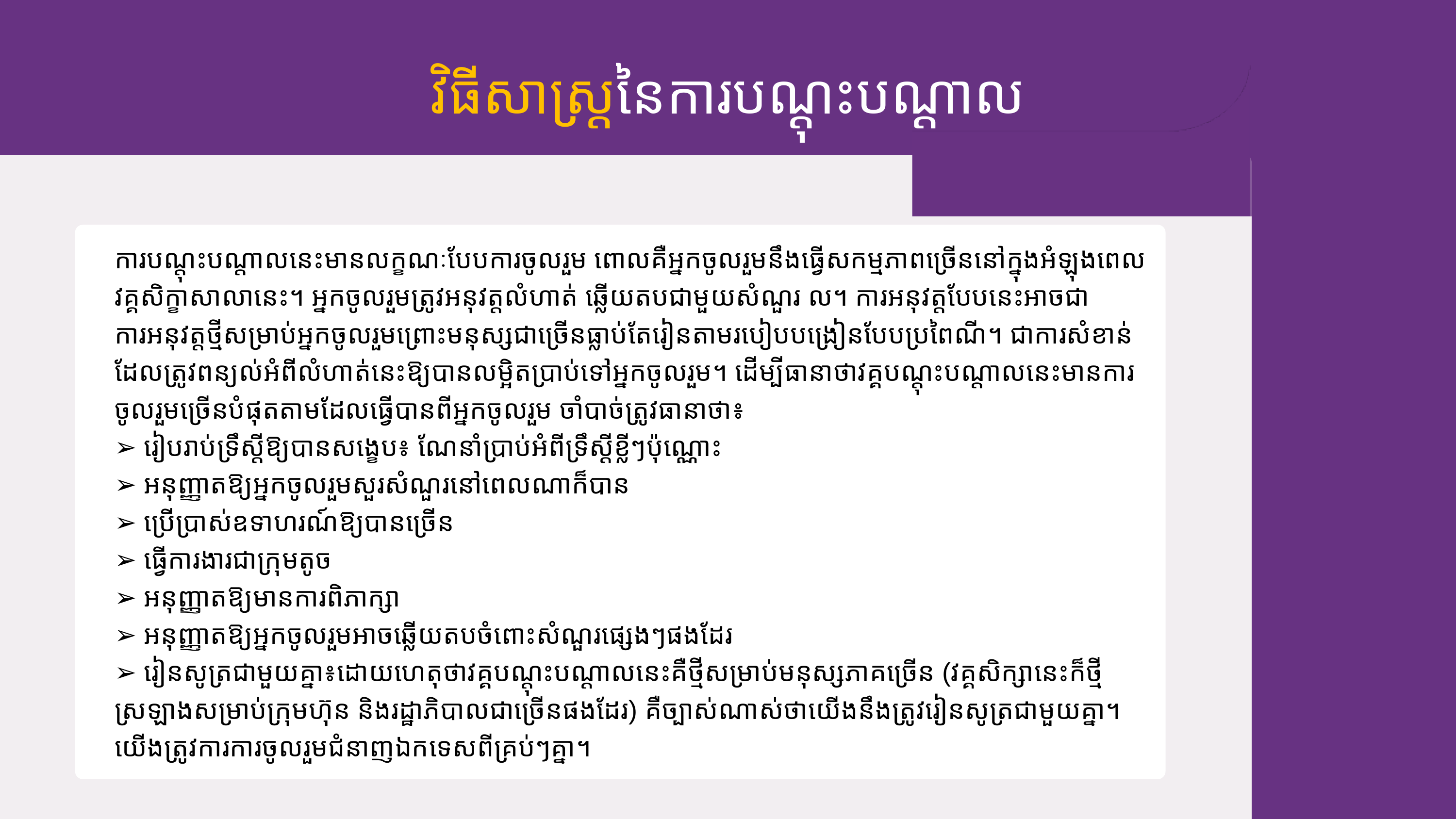

វិធីសាស្ត្រ​នៃការបណ្ដុះបណ្ដាល

ការបណ្ដុះបណ្ដាលនេះមានលក្ខណៈបែបការចូលរួម ​ពោលគឺ​អ្នកចូលរួម​នឹង​ធ្វើសកម្មភាព​ច្រើននៅក្នុង​អំឡុងពេលវគ្គសិក្ខាសាលានេះ។ ​អ្នកចូលរួម​ត្រូវ​អនុវត្ត​លំហាត់ ឆ្លើយតប​ជាមួយ​សំណួរ ល។ ការអនុវត្ត​បែបនេះ​អាចជាការអនុវត្ត​ថ្មី​សម្រាប់អ្នកចូលរួម​ព្រោះមនុស្ស​ជាច្រើន​ធ្លាប់​តែរៀន​តាមរបៀប​បង្រៀន​បែប​ប្រពៃណី។ ជាការសំខាន់​ដែល​ត្រូវ​ពន្យល់​អំពី​​លំហាត់នេះឱ្យបាន​លម្អិតប្រាប់ទៅអ្នកចូលរួម​​។ ដើម្បី​ធានា​ថាវគ្គ​បណ្ដុះបណ្ដាល​នេះ​មានការចូលរួម​ច្រើន​បំផុត​តាម​ដែលធ្វើបាន​ពី​អ្នកចូលរួម​ ចាំបាច់​ត្រូវ​ធានា​ថា​៖
➢ រៀបរាប់ទ្រឹស្ដីឱ្យបានសង្ខេប៖ ណែនាំ​ប្រាប់​អំពីទ្រឹស្ដីខ្លីៗប៉ុណ្ណោះ
➢ អនុញ្ញាត​ឱ្យអ្នកចូលរួម​សួរសំណួរនៅពេលណាក៏បាន​​
➢ ប្រើប្រាស់ឧទាហរណ៍​ឱ្យបាន​ច្រើន
➢ ធ្វើការងារ​ជាក្រុមតូច​
➢ អនុញ្ញាត​ឱ្យ​មានការពិភាក្សា​
➢ អនុញ្ញាត​ឱ្យ​អ្នកចូលរួម​អាចឆ្លើយតប​ចំពោះសំណួរ​ផ្សេងៗផងដែរ
➢ រៀនសូត្រ​ជាមួយ​គ្នា​៖ដោយហេតុ​ថាវគ្គ​បណ្ដុះបណ្ដាលនេះ​គឺ​ថ្មីសម្រាប់​មនុស្ស​ភាគច្រើន​ (វគ្គ​សិក្សា​នេះក៏​ថ្មី​ស្រឡាង​សម្រាប់​ក្រុមហ៊ុន និង​រដ្ឋាភិបាលជាច្រើន​​ផងដែរ) គឺច្បាស់ណាស់​ថា​យើងនឹង​​ត្រូវ​រៀនសូត្រ​ជាមួយ​គ្នា។ យើង​ត្រូវការការចូលរួម​ជំនាញឯកទេស​ពី​គ្រប់​ៗគ្នា​។